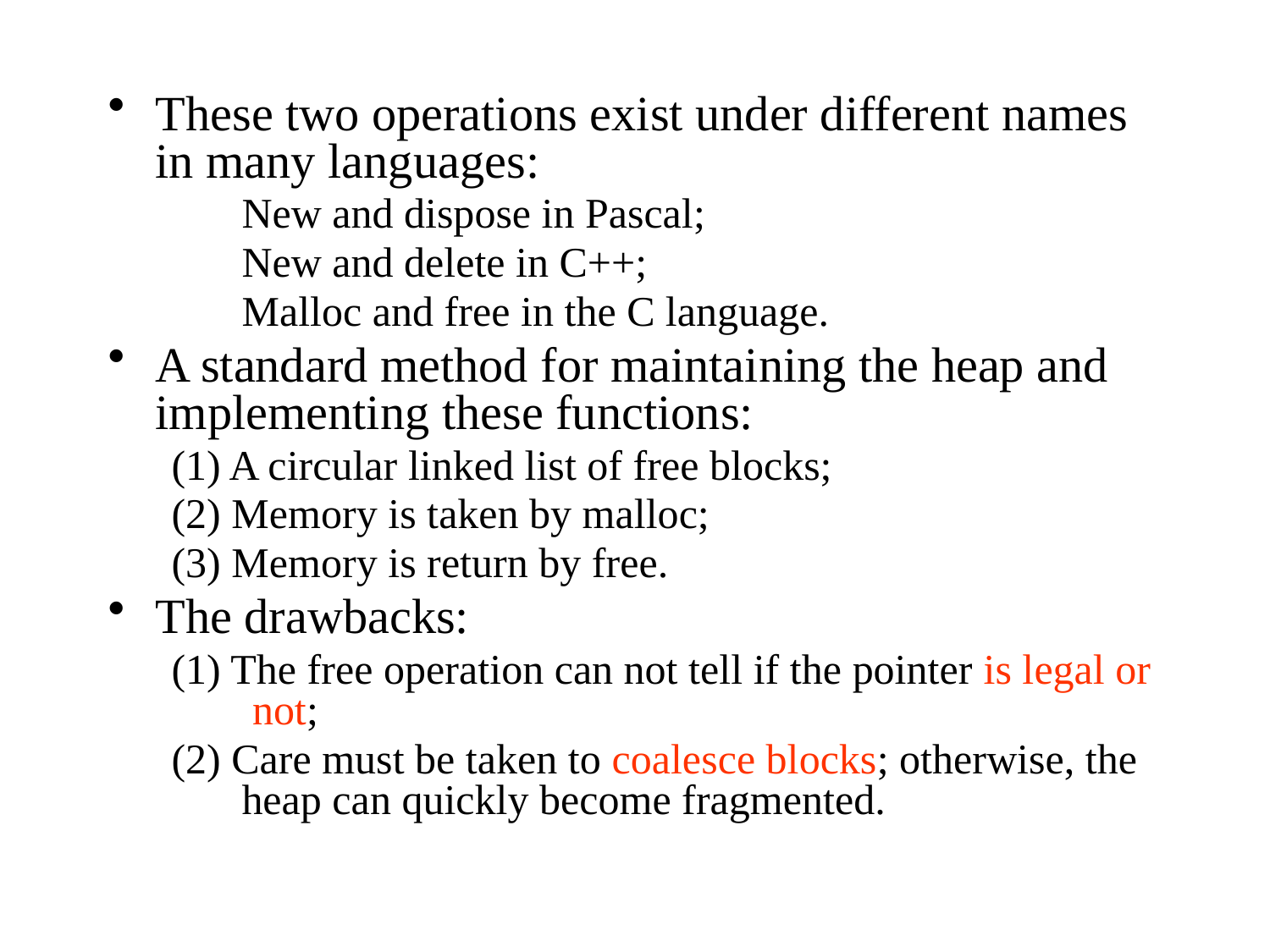

These two operations exist under different names in many languages:
	New and dispose in Pascal;
	New and delete in C++;
	Malloc and free in the C language.
A standard method for maintaining the heap and implementing these functions:
(1) A circular linked list of free blocks;
(2) Memory is taken by malloc;
(3) Memory is return by free.
The drawbacks:
(1) The free operation can not tell if the pointer is legal or   not;
(2) Care must be taken to coalesce blocks; otherwise, the heap can quickly become fragmented.